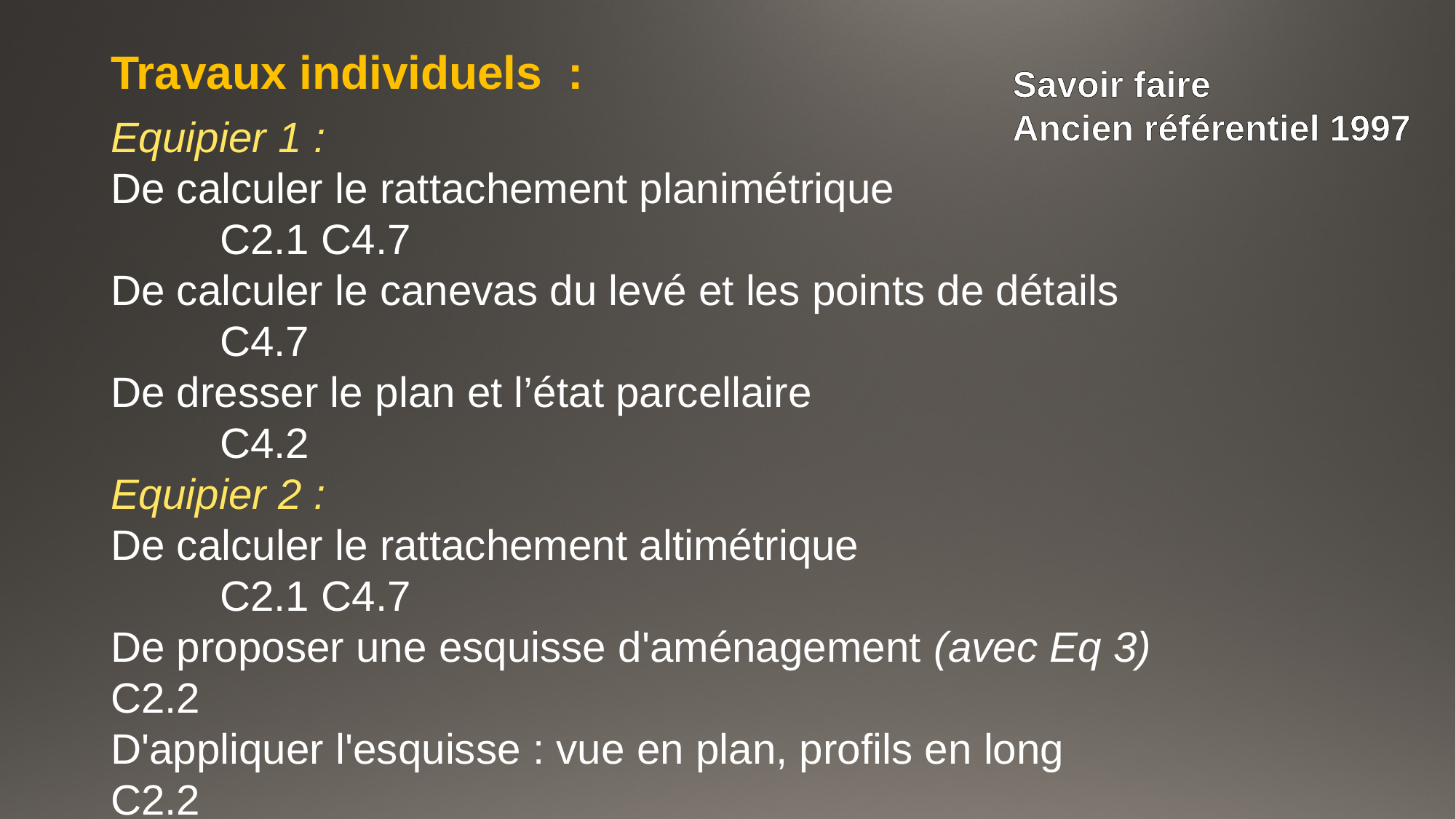

# Travaux individuels  :
Savoir faire
Ancien référentiel 1997
Equipier 1 :
De calculer le rattachement planimétrique				           	C2.1 C4.7
De calculer le canevas du levé et les points de détails		   	C4.7
De dresser le plan et l’état parcellaire					              	C4.2
Equipier 2 :
De calculer le rattachement altimétrique					        	C2.1 C4.7
De proposer une esquisse d'aménagement (avec Eq 3)		C2.2
D'appliquer l'esquisse : vue en plan, profils en long 			C2.2
Equipier  3 :
De proposer une esquisse d'aménagement (avec Eq 2)		C2.2
D'appliquer l'esquisse : profils en	 travers et cubatures		C2.2
D'établir les DMPC								                              	C4.2